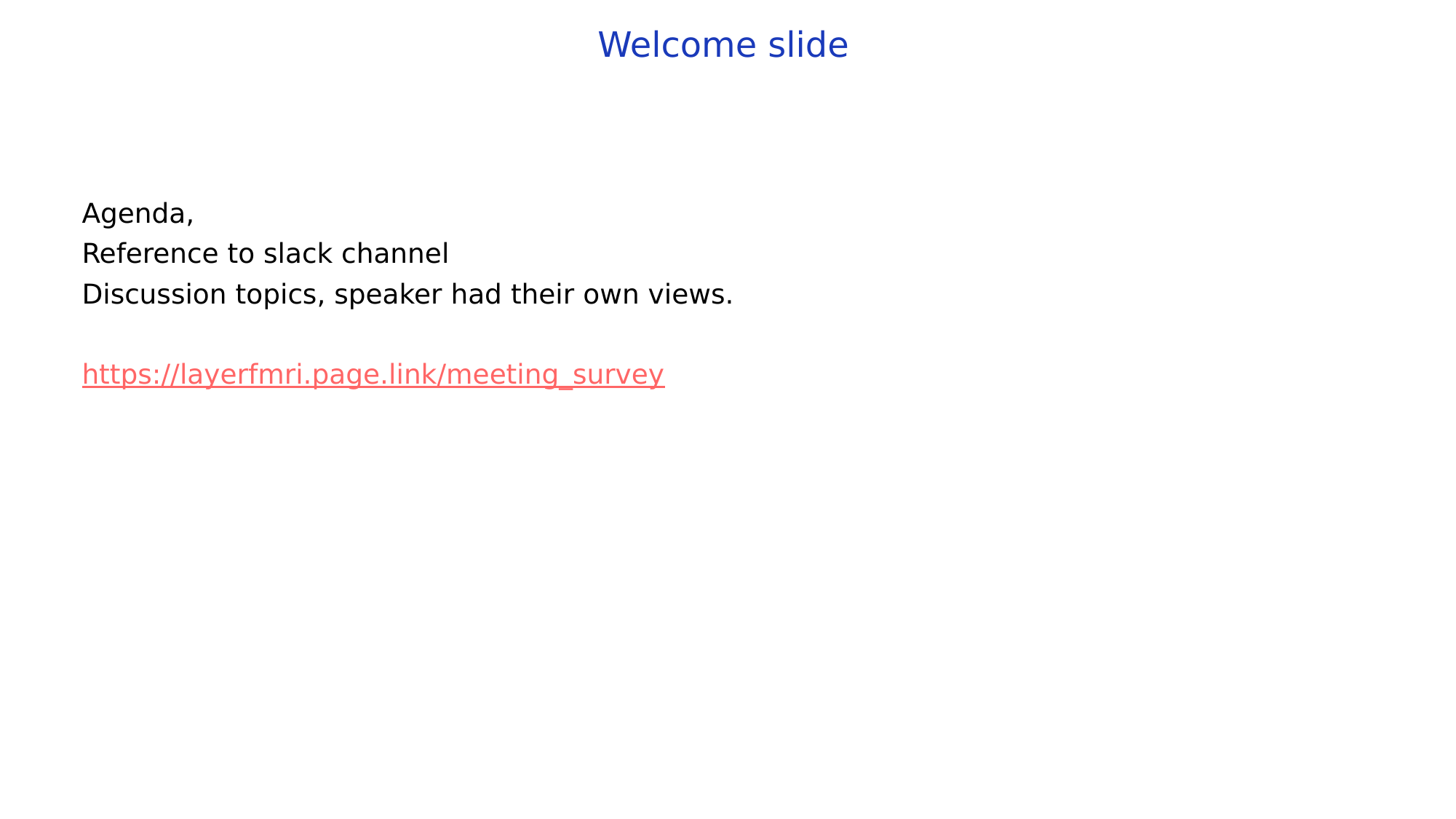

# Welcome slide
Agenda,
Reference to slack channel
Discussion topics, speaker had their own views.

https://layerfmri.page.link/meeting_survey